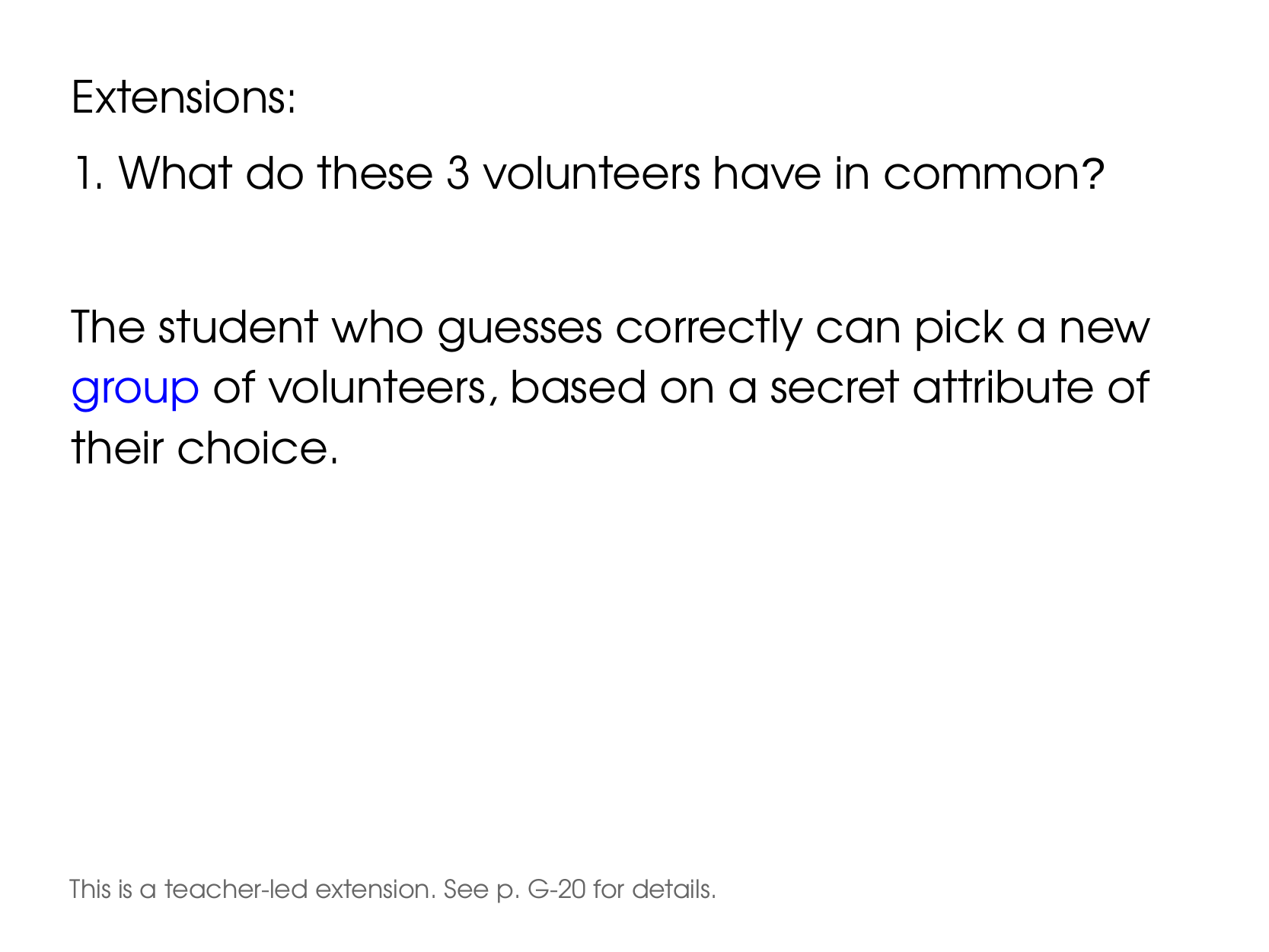

Extensions:
1. What do these 3 volunteers have in common?

The student who guesses correctly can pick a new group of volunteers, based on a secret attribute of their choice.
This is a teacher-led extension. See p. G-20 for details.